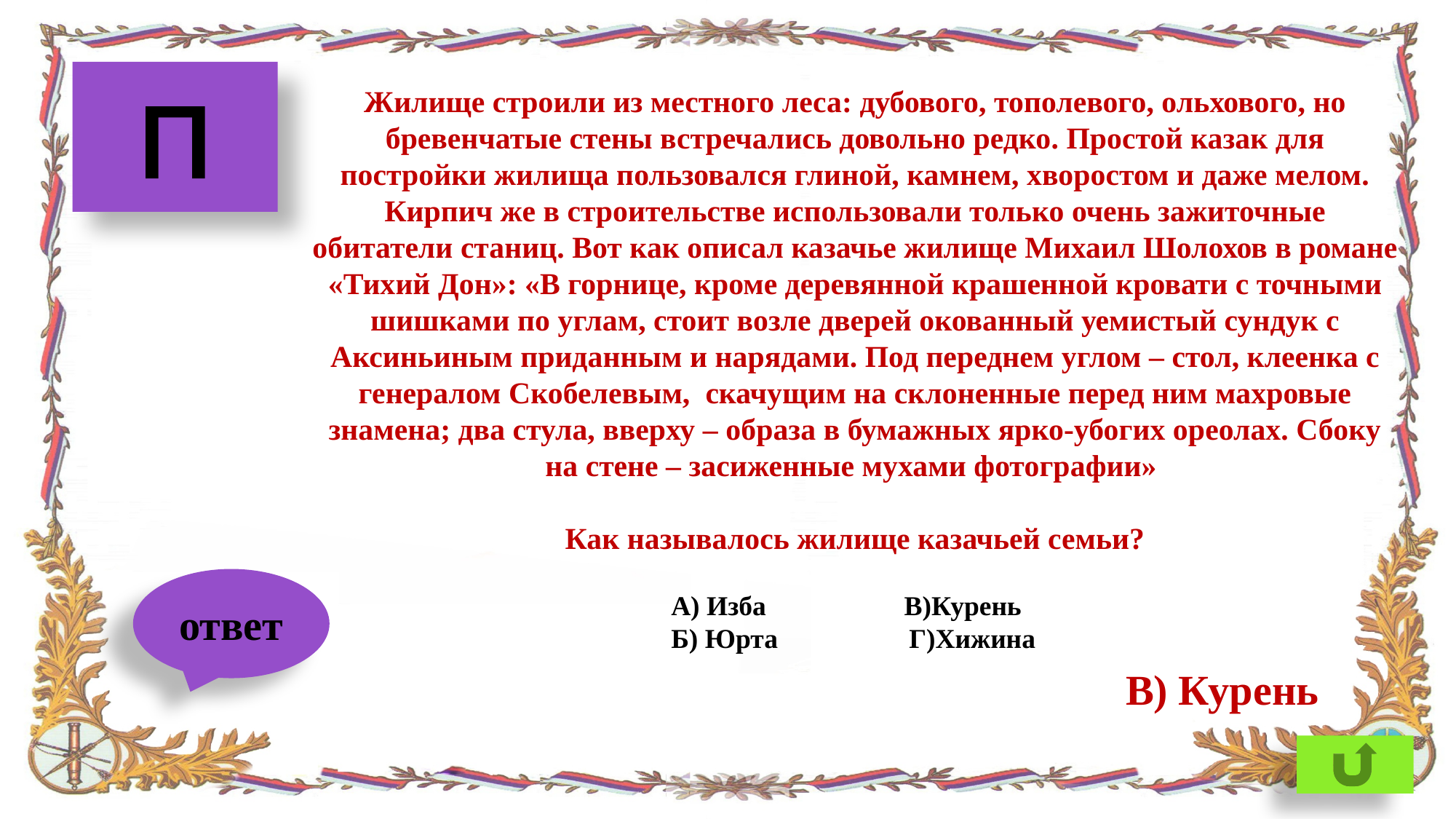

П
Жилище строили из местного леса: дубового, тополевого, ольхового, но бревенчатые стены встречались довольно редко. Простой казак для постройки жилища пользовался глиной, камнем, хворостом и даже мелом. Кирпич же в строительстве использовали только очень зажиточные обитатели станиц. Вот как описал казачье жилище Михаил Шолохов в романе «Тихий Дон»: «В горнице, кроме деревянной крашенной кровати с точными шишками по углам, стоит возле дверей окованный уемистый сундук с Аксиньиным приданным и нарядами. Под переднем углом – стол, клеенка с генералом Скобелевым,  скачущим на склоненные перед ним махровые знамена; два стула, вверху – образа в бумажных ярко-убогих ореолах. Сбоку на стене – засиженные мухами фотографии»

Как называлось жилище казачьей семьи?

                                                    А) Изба                    В)Курень
                                                    Б) Юрта                   Г)Хижина
ответ
В) Курень